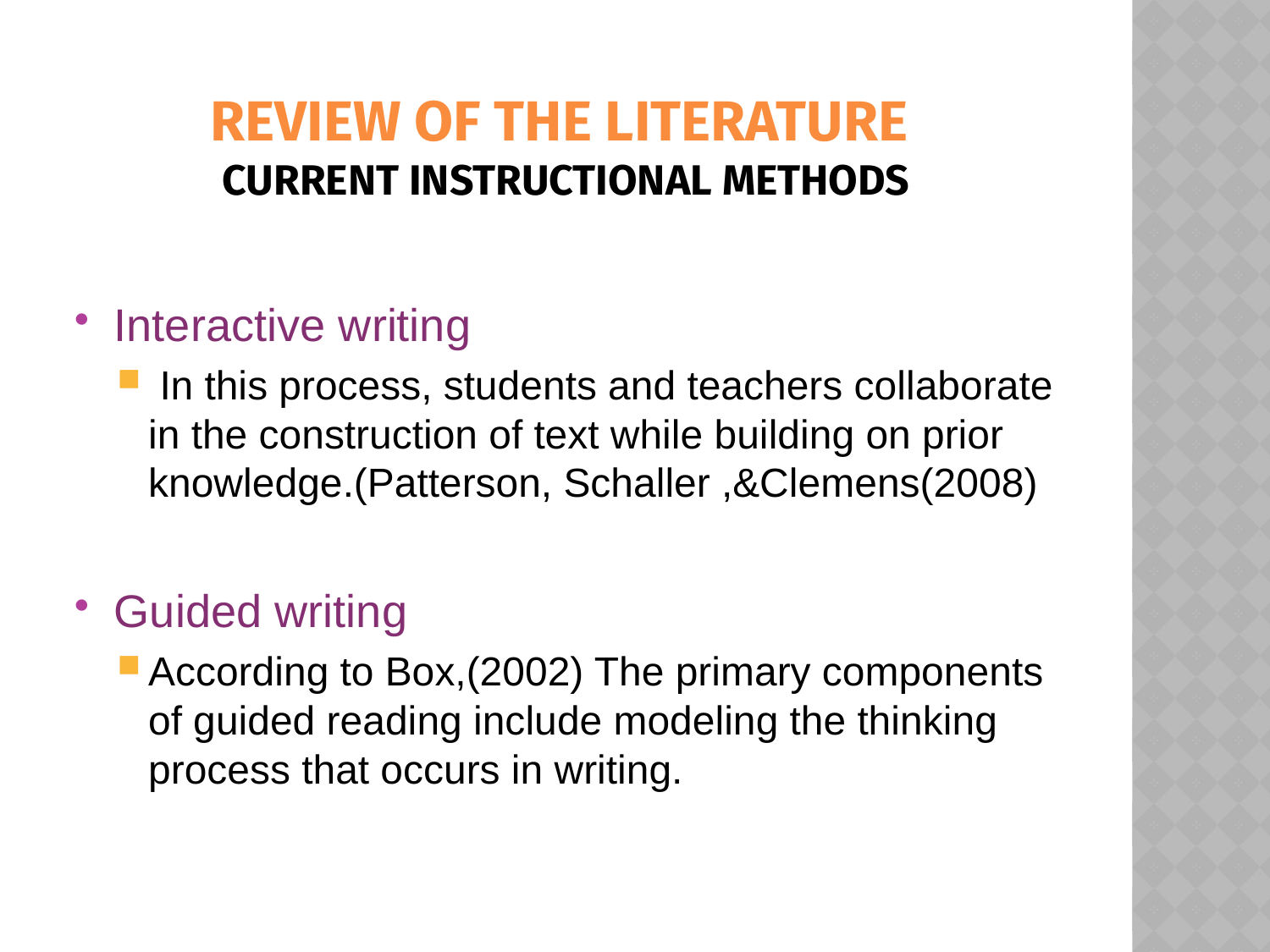

# Review of the literature Current instructional methods

Interactive writing
 In this process, students and teachers collaborate in the construction of text while building on prior knowledge.(Patterson, Schaller ,&Clemens(2008)

Guided writing
According to Box,(2002) The primary components of guided reading include modeling the thinking process that occurs in writing.